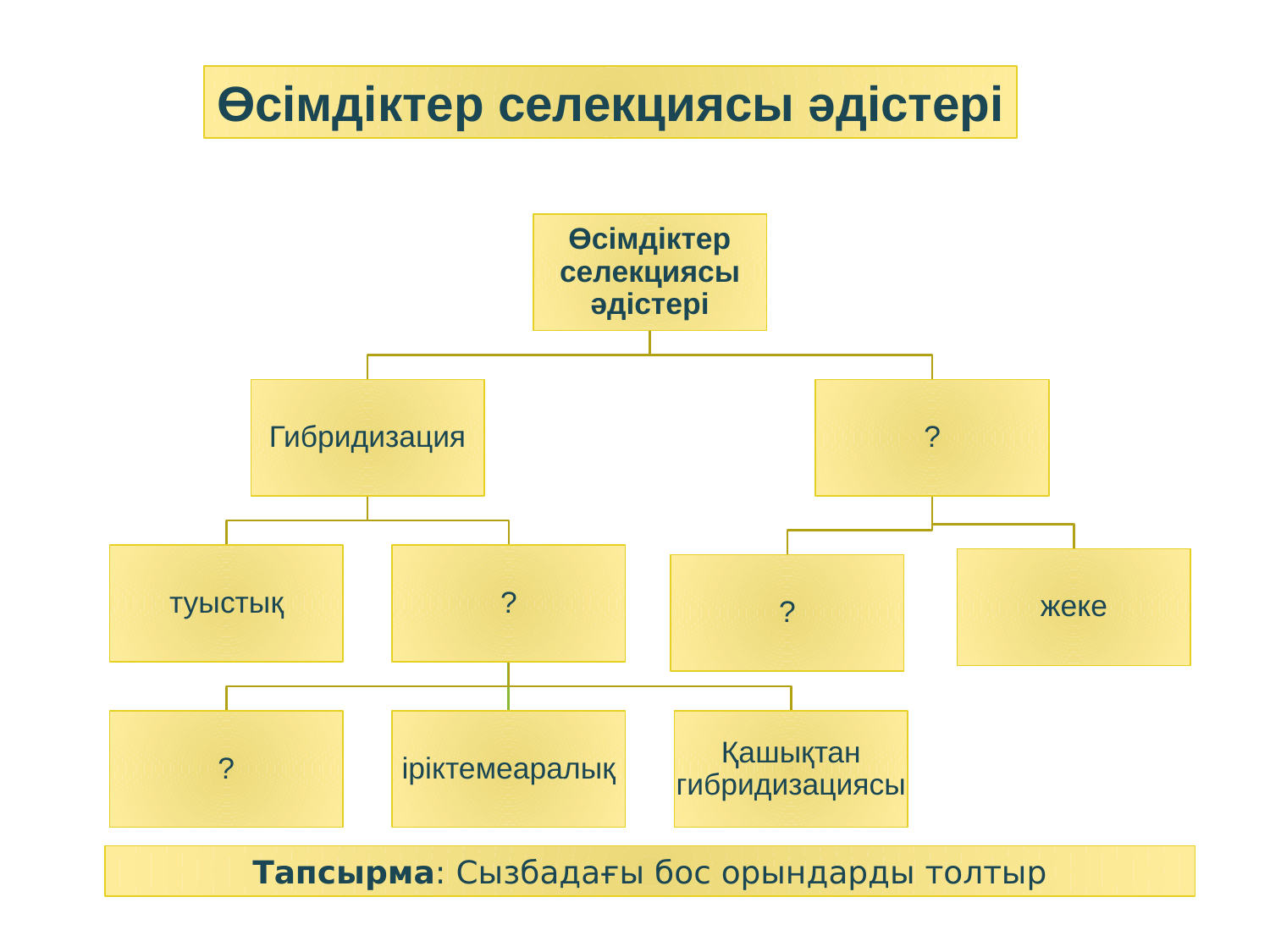

Өсімдіктер селекциясы әдістері
Өсімдіктер селекциясы әдістері
Гибридизация
туыстық
?
?
іріктемеаралық
Қашықтан гибридизациясы
?
?
жеке
Тапсырма: Сызбадағы бос орындарды толтыр